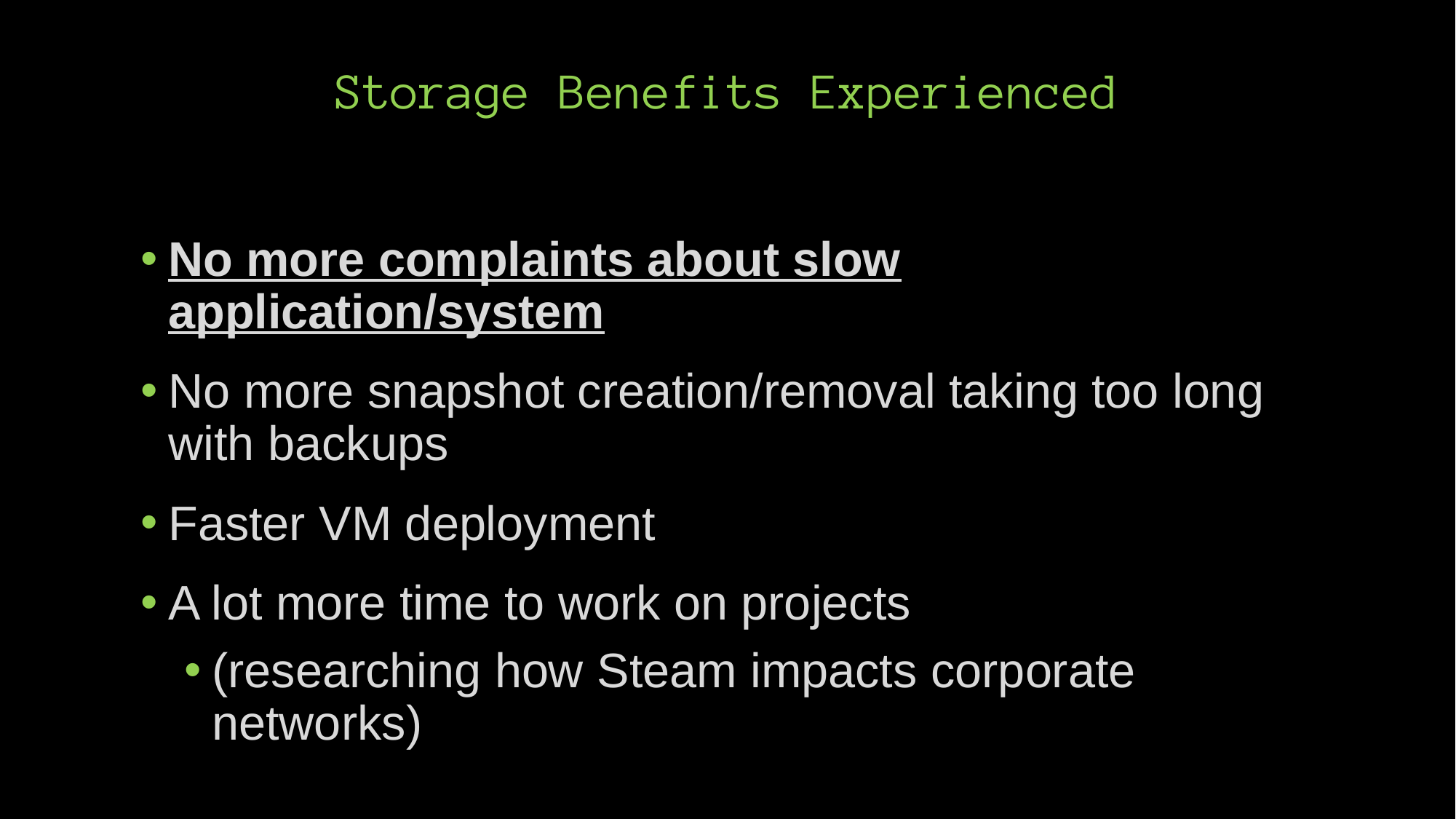

# Storage Benefits Experienced
No more complaints about slow application/system
No more snapshot creation/removal taking too long with backups
Faster VM deployment
A lot more time to work on projects
(researching how Steam impacts corporate networks)